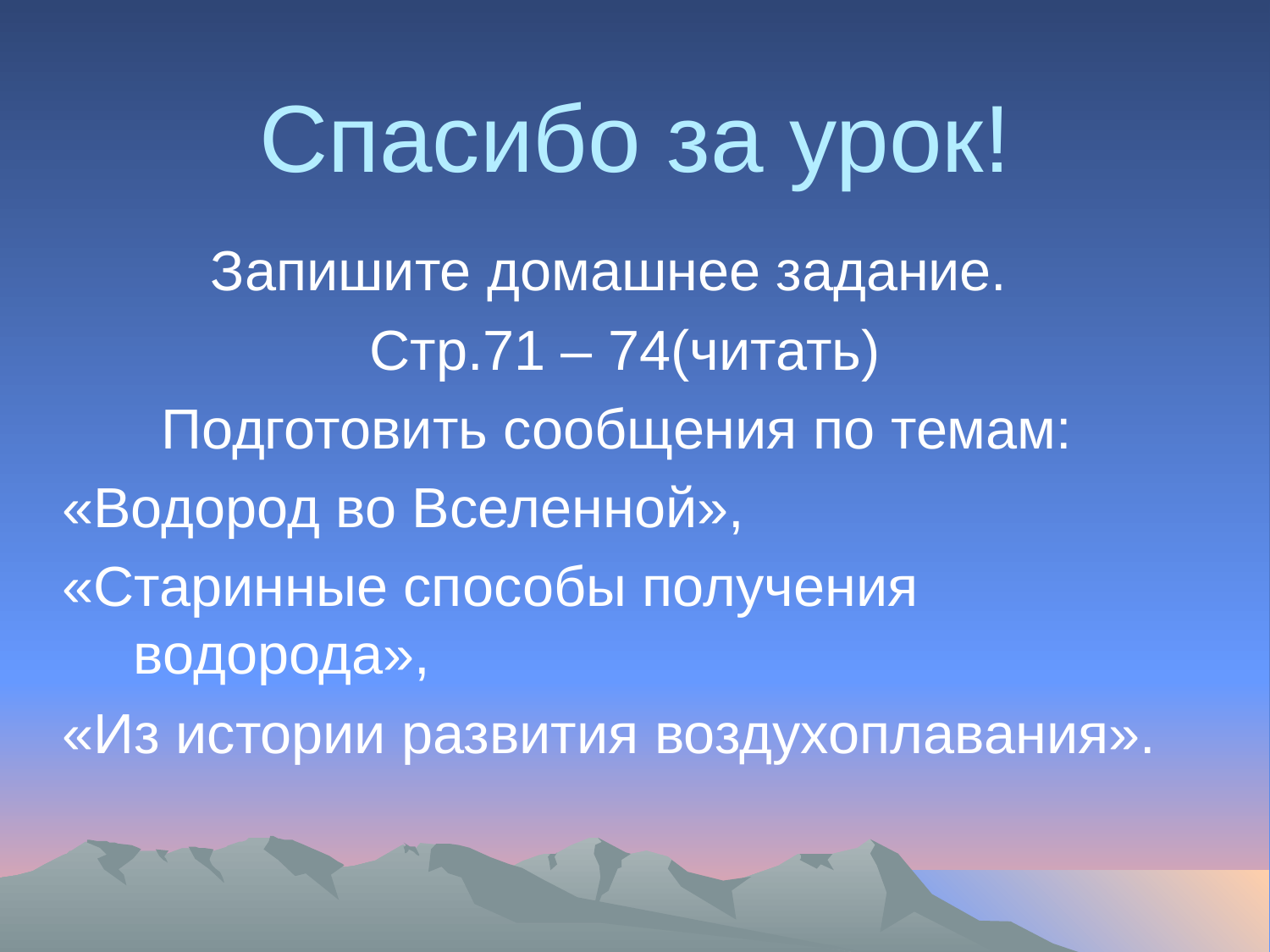

# Спасибо за урок!
Запишите домашнее задание.
Стр.71 – 74(читать)
Подготовить сообщения по темам:
«Водород во Вселенной»,
«Старинные способы получения водорода»,
«Из истории развития воздухоплавания».